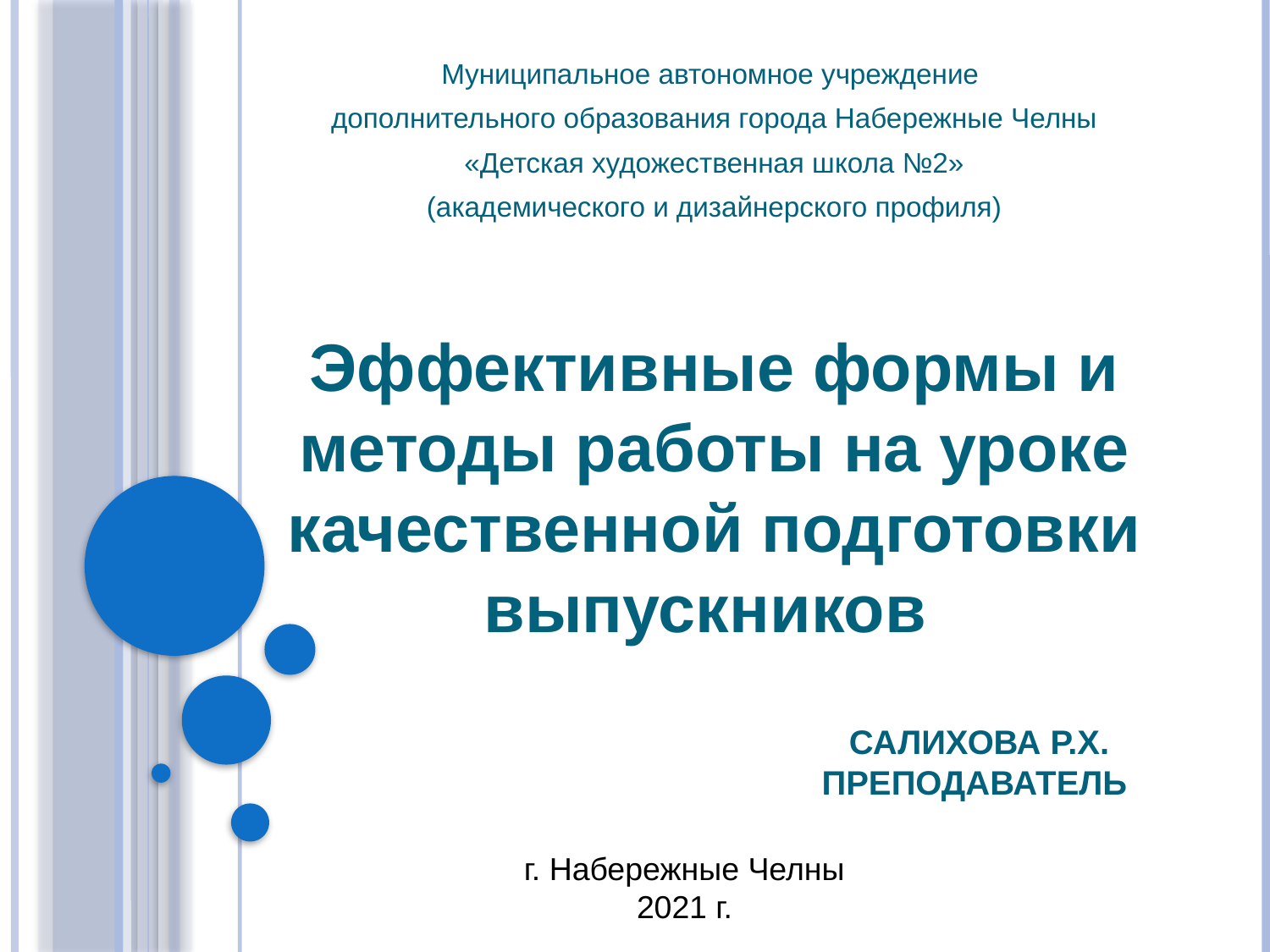

Муниципальное автономное учреждение
дополнительного образования города Набережные Челны
 «Детская художественная школа №2»
(академического и дизайнерского профиля)

Эффективные формы и методы работы на уроке качественной подготовки выпускников
# Салихова Р.Х. преподаватель
г. Набережные Челны
2021 г.